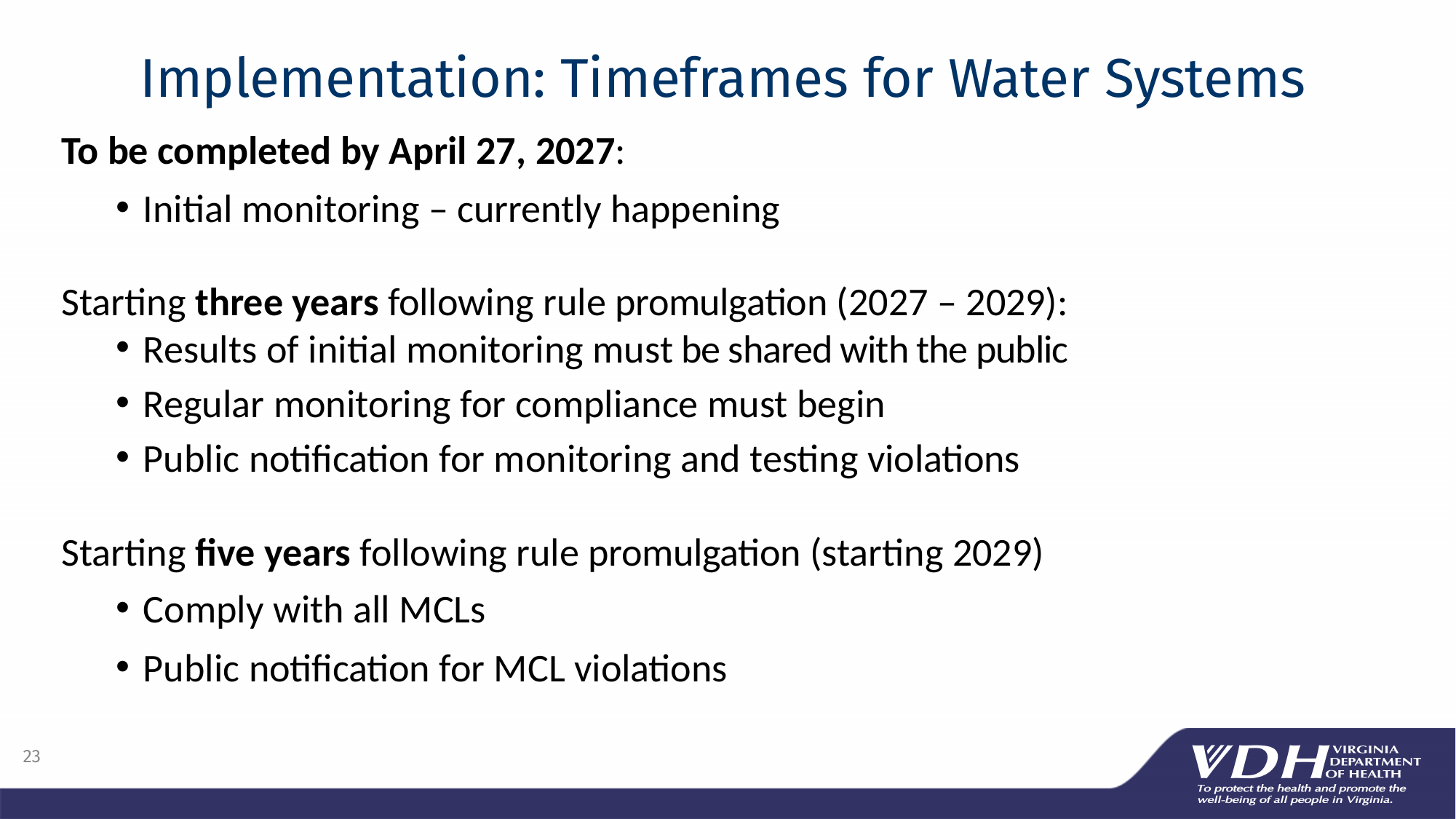

Implementation: Timeframes for Water Systems
To be completed by April 27, 2027:
Initial monitoring – currently happening
Starting three years following rule promulgation (2027 – 2029):
Results of initial monitoring must be shared with the public
Regular monitoring for compliance must begin
Public notification for monitoring and testing violations
Starting five years following rule promulgation (starting 2029)
Comply with all MCLs
Public notification for MCL violations
23